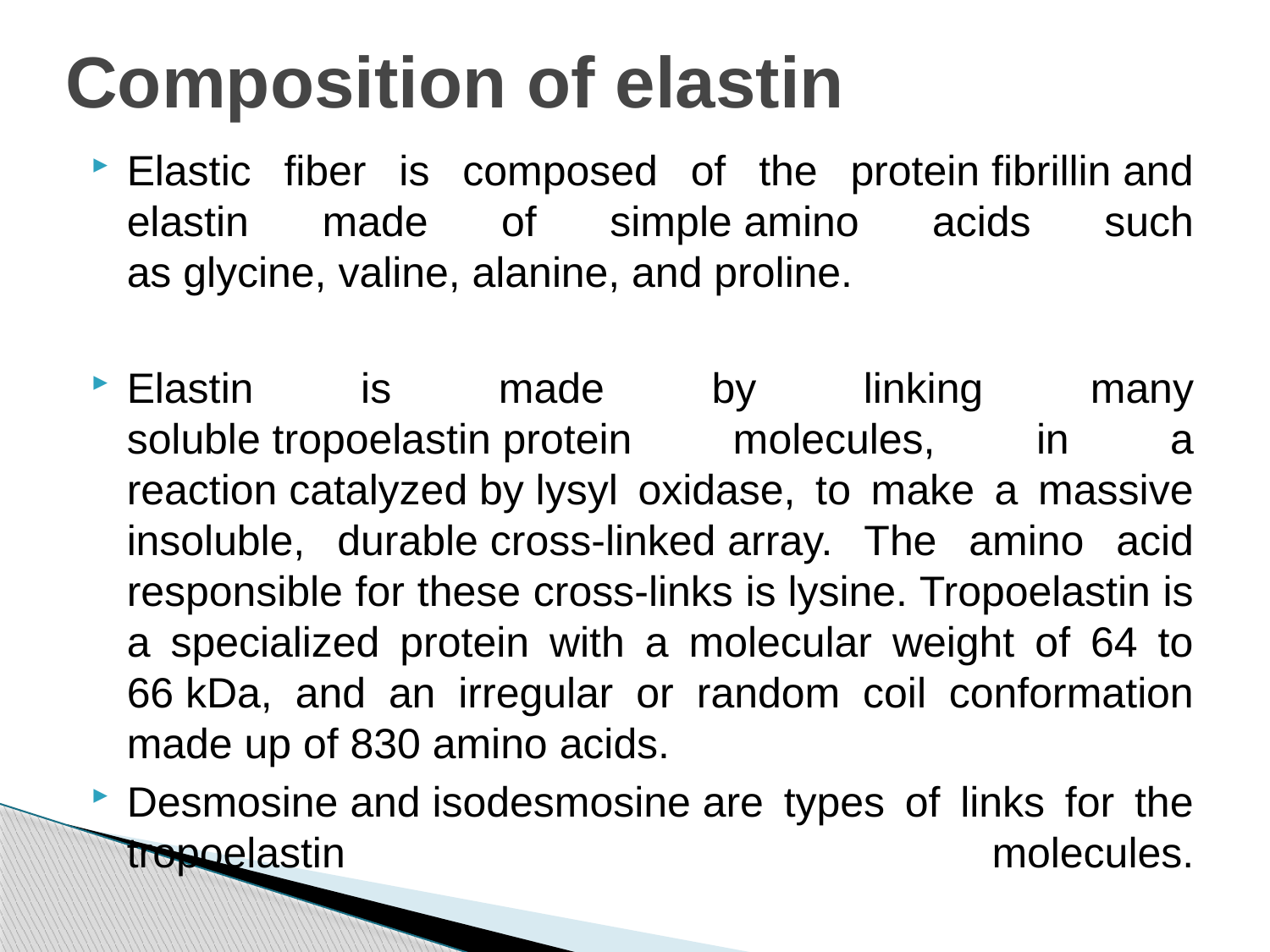

# Composition of elastin
Elastic fiber is composed of the protein fibrillin and elastin made of simple amino acids such as glycine, valine, alanine, and proline.

Elastin is made by linking many soluble tropoelastin protein molecules, in a reaction catalyzed by lysyl oxidase, to make a massive insoluble, durable cross-linked array. The amino acid responsible for these cross-links is lysine. Tropoelastin is a specialized protein with a molecular weight of 64 to 66 kDa, and an irregular or random coil conformation made up of 830 amino acids.
Desmosine and isodesmosine are types of links for the tropoelastin molecules.